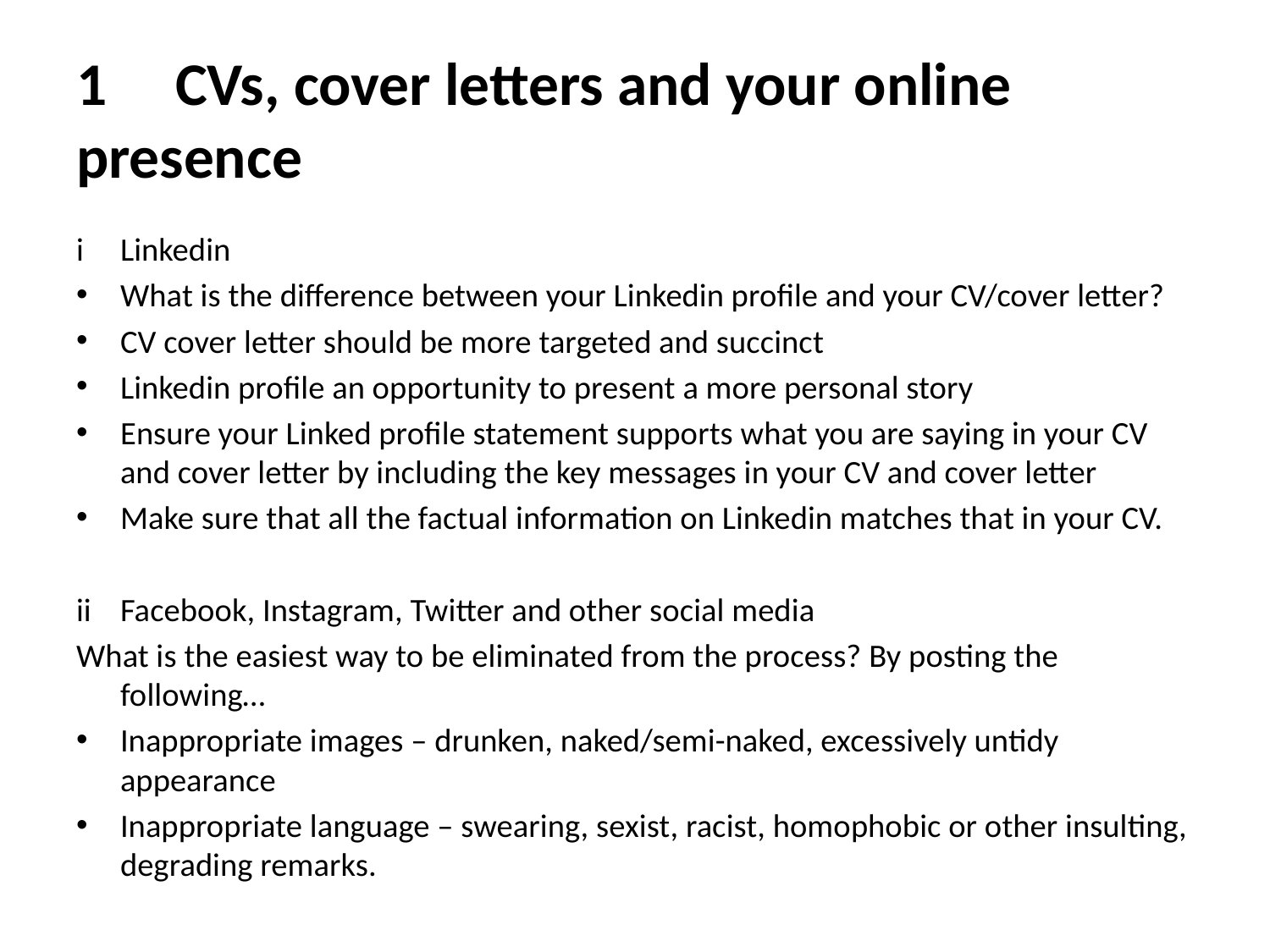

# 1	CVs, cover letters and your online presence
i	Linkedin
What is the difference between your Linkedin profile and your CV/cover letter?
CV cover letter should be more targeted and succinct
Linkedin profile an opportunity to present a more personal story
Ensure your Linked profile statement supports what you are saying in your CV and cover letter by including the key messages in your CV and cover letter
Make sure that all the factual information on Linkedin matches that in your CV.

ii	Facebook, Instagram, Twitter and other social media
What is the easiest way to be eliminated from the process? By posting the following…
Inappropriate images – drunken, naked/semi-naked, excessively untidy appearance
Inappropriate language – swearing, sexist, racist, homophobic or other insulting, degrading remarks.